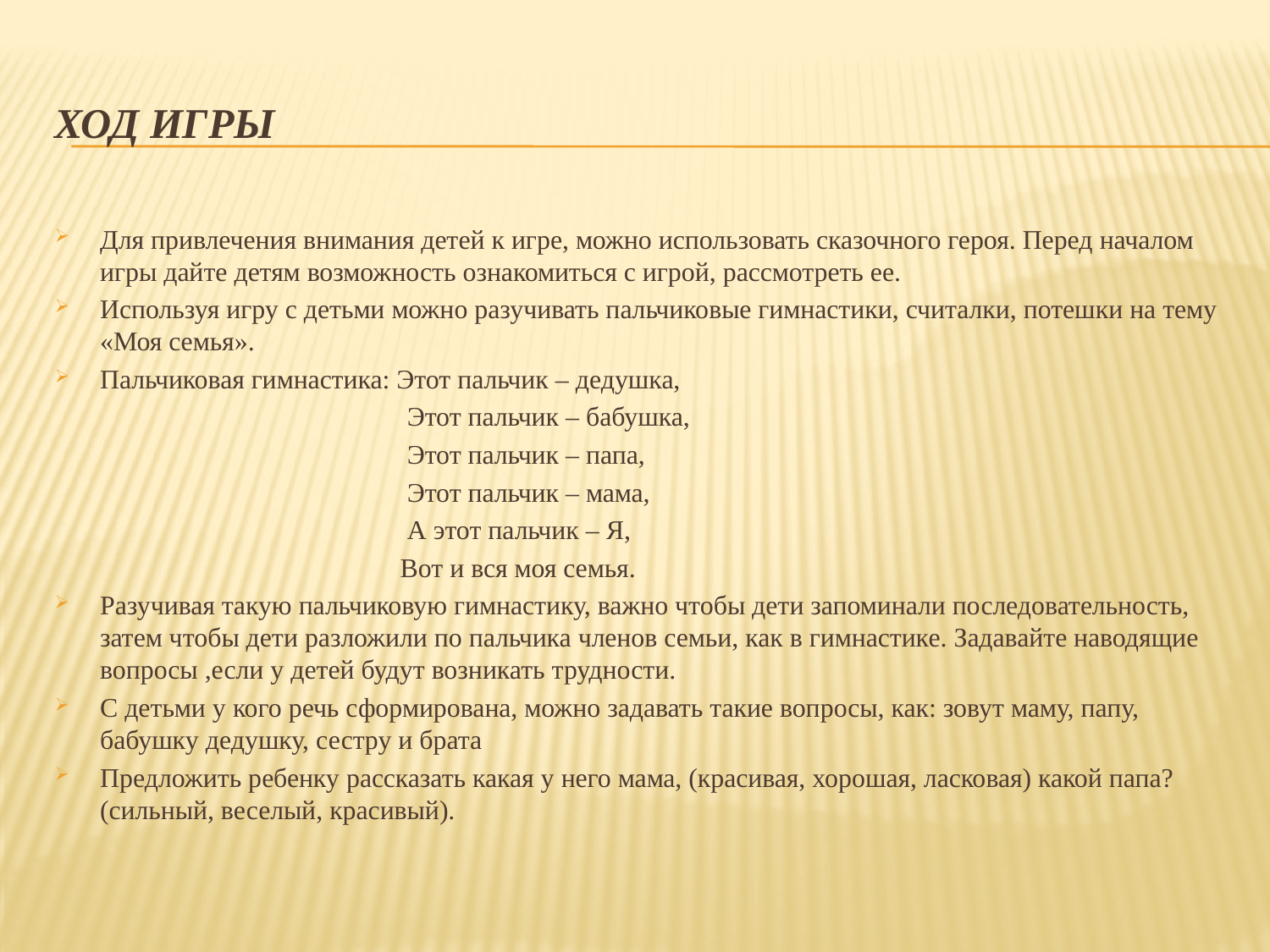

# Ход игры
Для привлечения внимания детей к игре, можно использовать сказочного героя. Перед началом игры дайте детям возможность ознакомиться с игрой, рассмотреть ее.
Используя игру с детьми можно разучивать пальчиковые гимнастики, считалки, потешки на тему «Моя семья».
Пальчиковая гимнастика: Этот пальчик – дедушка,
                                                    Этот пальчик – бабушка,
                                                    Этот пальчик – папа,
                                                    Этот пальчик – мама,
                                                    А этот пальчик – Я,
                                                   Вот и вся моя семья.
Разучивая такую пальчиковую гимнастику, важно чтобы дети запоминали последовательность, затем чтобы дети разложили по пальчика членов семьи, как в гимнастике. Задавайте наводящие вопросы ,если у детей будут возникать трудности.
С детьми у кого речь сформирована, можно задавать такие вопросы, как: зовут маму, папу, бабушку дедушку, сестру и брата
Предложить ребенку рассказать какая у него мама, (красивая, хорошая, ласковая) какой папа? (сильный, веселый, красивый).